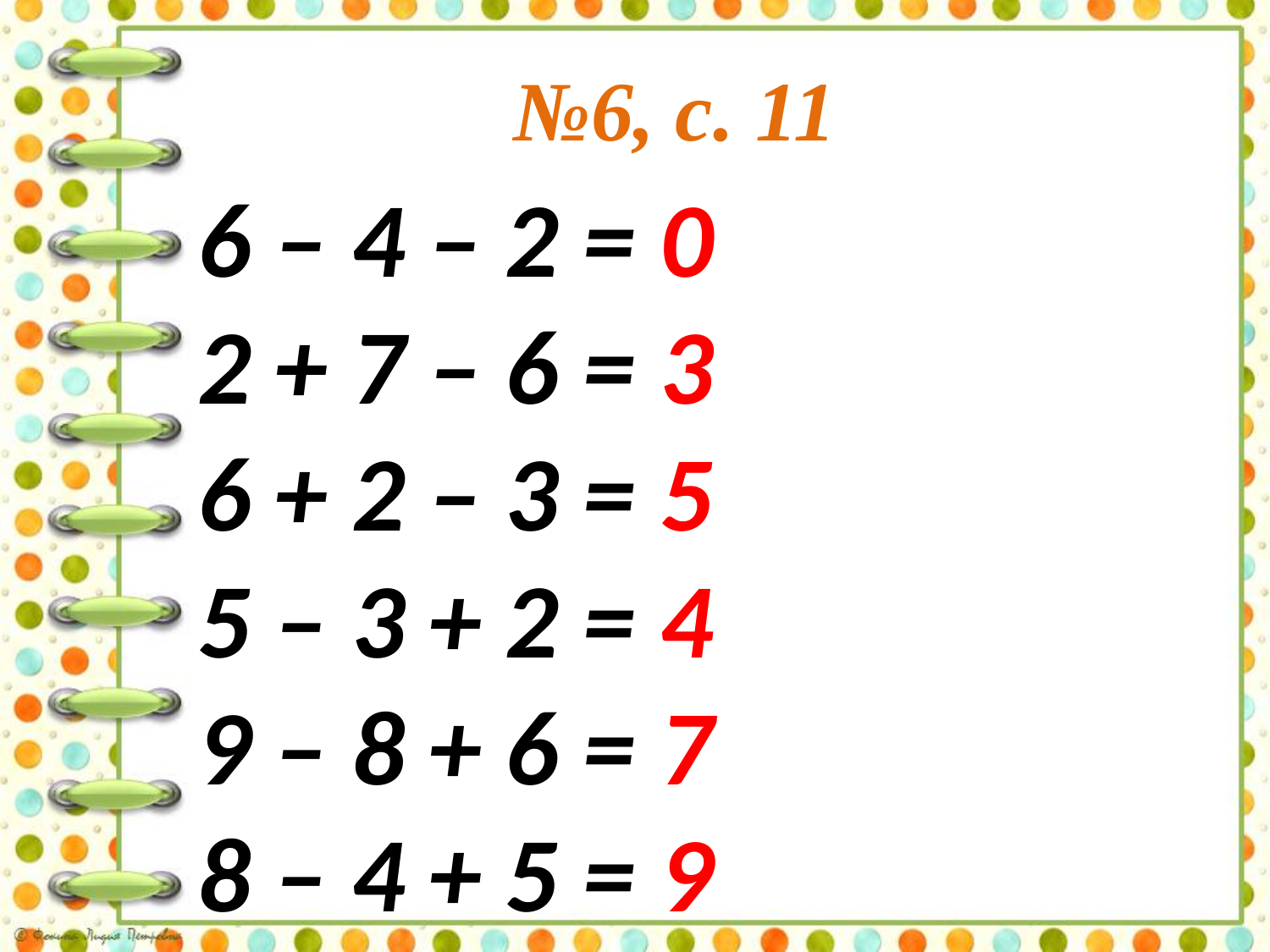

№6, с. 11
6 – 4 – 2 = 0
2 + 7 – 6 = 3
6 + 2 – 3 = 5
5 – 3 + 2 = 4
9 – 8 + 6 = 7
8 – 4 + 5 = 9